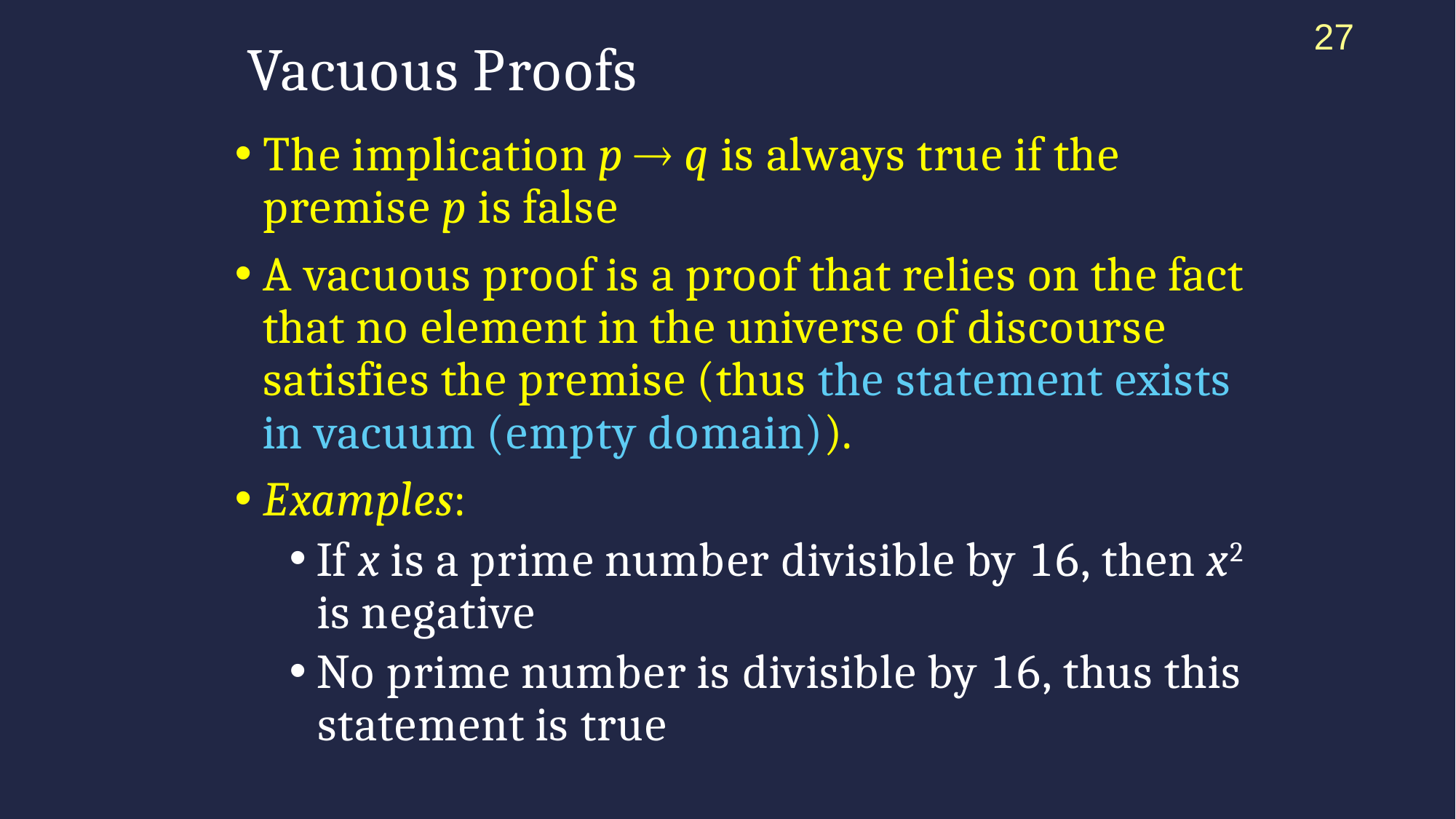

27
# Vacuous Proofs
The implication p → q is always true if the premise p is false
A vacuous proof is a proof that relies on the fact that no element in the universe of discourse satisfies the premise (thus the statement exists in vacuum (empty domain)).
Examples:
If x is a prime number divisible by 16, then x2 is negative
No prime number is divisible by 16, thus this statement is true